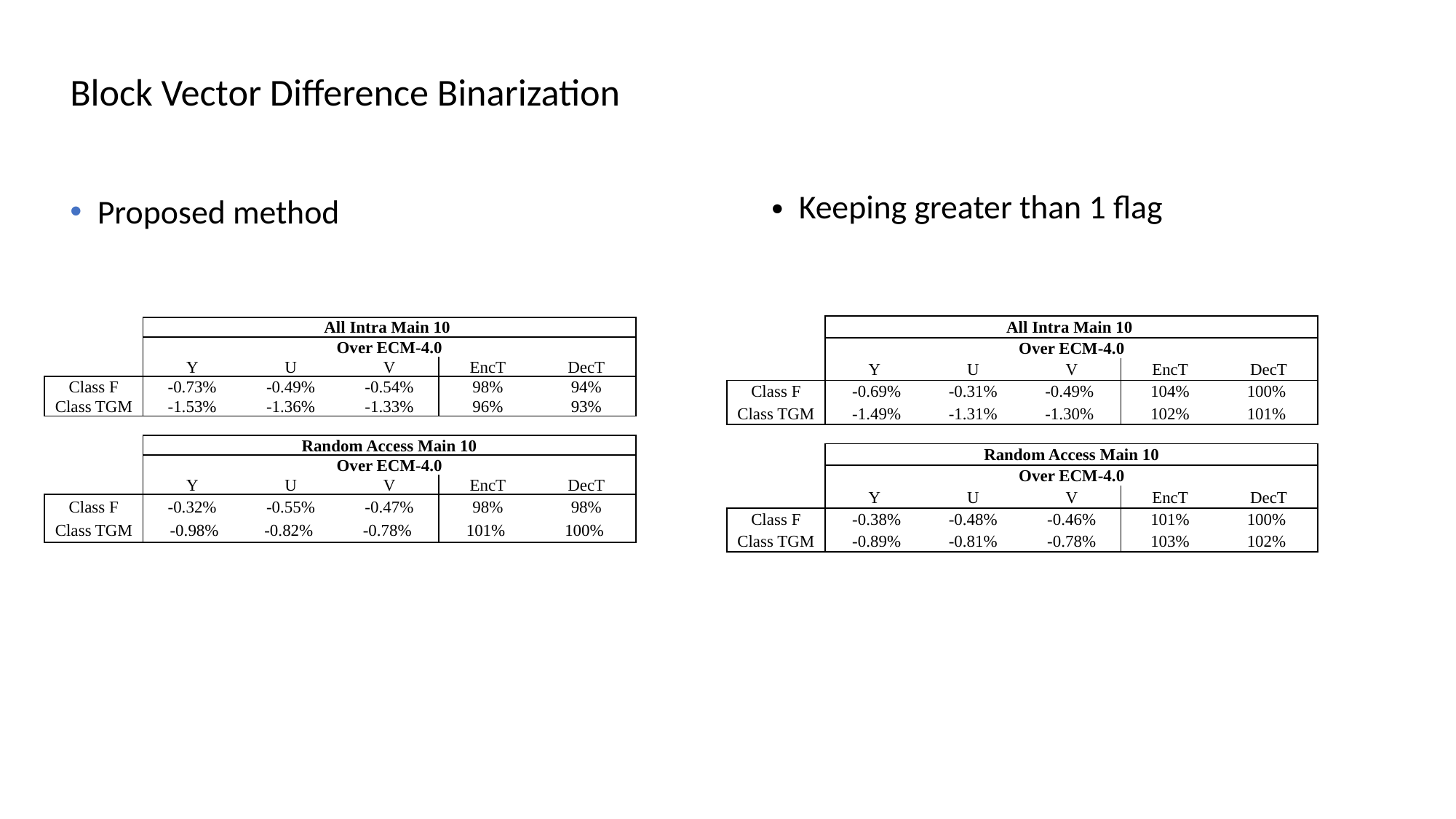

# Block Vector Difference Binarization
Proposed method

Keeping greater than 1 flag

|  | All Intra Main 10 |  |  |  |  |
| --- | --- | --- | --- | --- | --- |
|  | Over ECM-4.0 |  |  |  |  |
|  | Y | U | V | EncT | DecT |
| Class F | -0.69% | -0.31% | -0.49% | 104% | 100% |
| Class TGM | -1.49% | -1.31% | -1.30% | 102% | 101% |
|  |  |  |  |  |  |
|  | Random Access Main 10 |  |  |  |  |
|  | Over ECM-4.0 |  |  |  |  |
|  | Y | U | V | EncT | DecT |
| Class F | -0.38% | -0.48% | -0.46% | 101% | 100% |
| Class TGM | -0.89% | -0.81% | -0.78% | 103% | 102% |
|  | All Intra Main 10 |  |  |  |  |
| --- | --- | --- | --- | --- | --- |
|  | Over ECM-4.0 |  |  |  |  |
|  | Y | U | V | EncT | DecT |
| Class F | -0.73% | -0.49% | -0.54% | 98% | 94% |
| Class TGM | -1.53% | -1.36% | -1.33% | 96% | 93% |
|  |  |  |  |  |  |
|  | Random Access Main 10 |  |  |  |  |
|  | Over ECM-4.0 |  |  |  |  |
|  | Y | U | V | EncT | DecT |
| Class F | -0.32% | -0.55% | -0.47% | 98% | 98% |
| Class TGM | -0.98% | -0.82% | -0.78% | 101% | 100% |